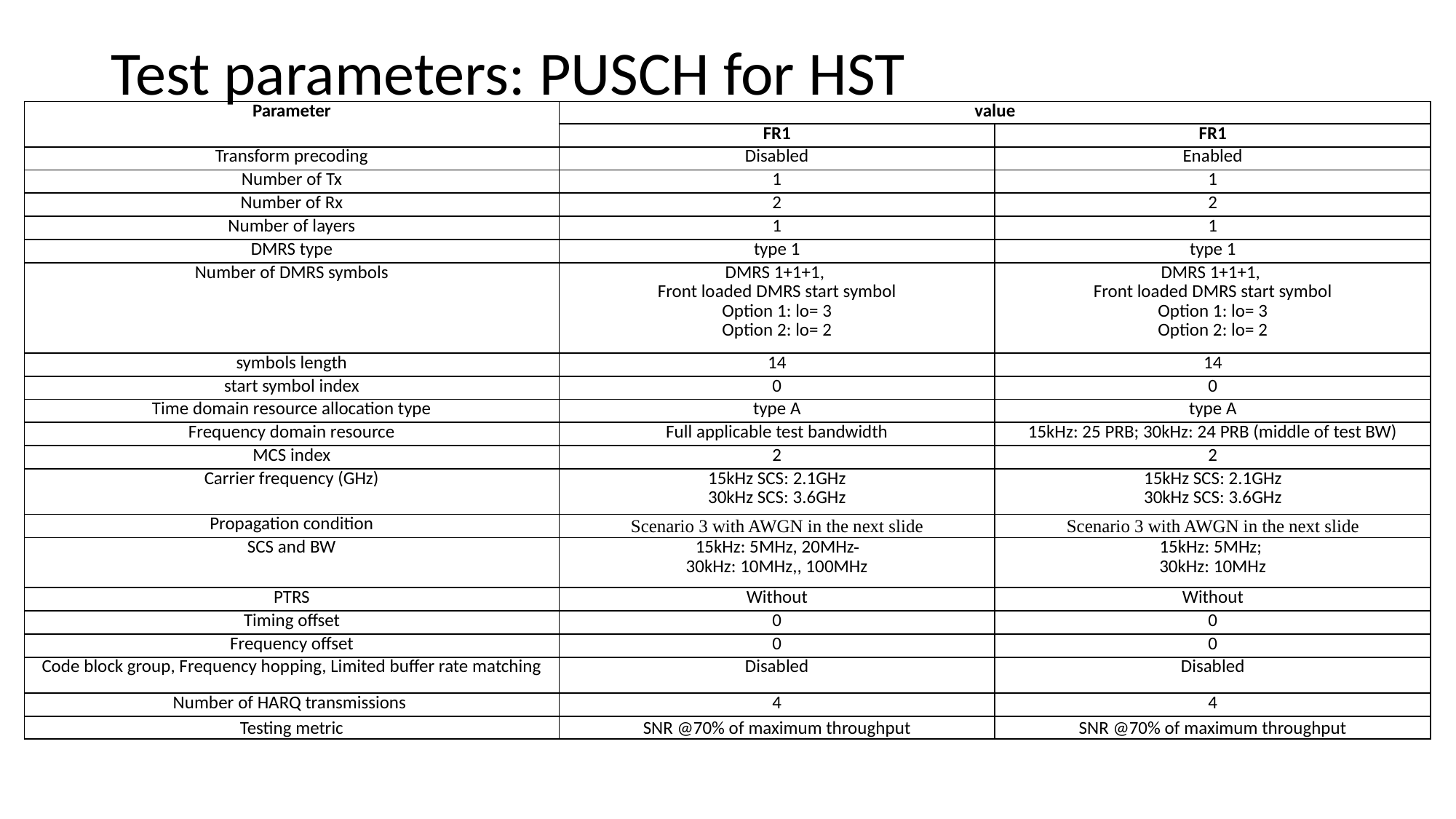

# Test parameters: PUSCH for HST
| Parameter | value |  |
| --- | --- | --- |
|  | FR1 | FR1 |
| Transform precoding | Disabled | Enabled |
| Number of Tx | 1 | 1 |
| Number of Rx | 2 | 2 |
| Number of layers | 1 | 1 |
| DMRS type | type 1 | type 1 |
| Number of DMRS symbols | DMRS 1+1+1, Front loaded DMRS start symbol Option 1: lo= 3 Option 2: lo= 2 | DMRS 1+1+1, Front loaded DMRS start symbol Option 1: lo= 3 Option 2: lo= 2 |
| symbols length | 14 | 14 |
| start symbol index | 0 | 0 |
| Time domain resource allocation type | type A | type A |
| Frequency domain resource | Full applicable test bandwidth | 15kHz: 25 PRB; 30kHz: 24 PRB (middle of test BW) |
| MCS index | 2 | 2 |
| Carrier frequency (GHz) | 15kHz SCS: 2.1GHz 30kHz SCS: 3.6GHz | 15kHz SCS: 2.1GHz 30kHz SCS: 3.6GHz |
| Propagation condition | Scenario 3 with AWGN in the next slide | Scenario 3 with AWGN in the next slide |
| SCS and BW | 15kHz: 5MHz, 20MHz 30kHz: 10MHz,, 100MHz | 15kHz: 5MHz; 30kHz: 10MHz |
| PTRS | Without | Without |
| Timing offset | 0 | 0 |
| Frequency offset | 0 | 0 |
| Code block group, Frequency hopping, Limited buffer rate matching | Disabled | Disabled |
| Number of HARQ transmissions | 4 | 4 |
| Testing metric | SNR @70% of maximum throughput | SNR @70% of maximum throughput |